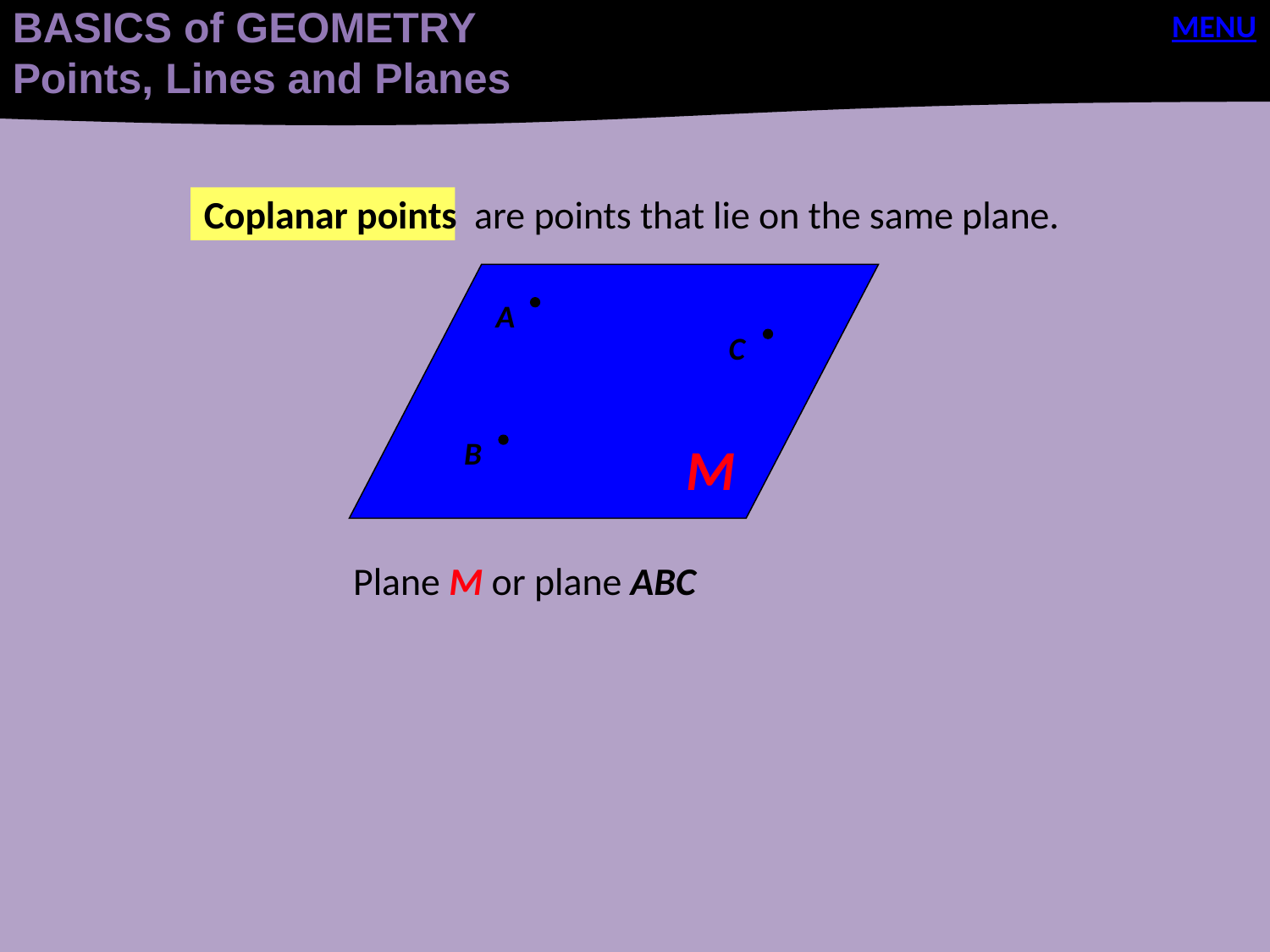

BASICS of GEOMETRY
Points, Lines and Planes
MENU
Coplanar points  are points that lie on the same plane.

A

C

B

M
Plane M or plane ABC